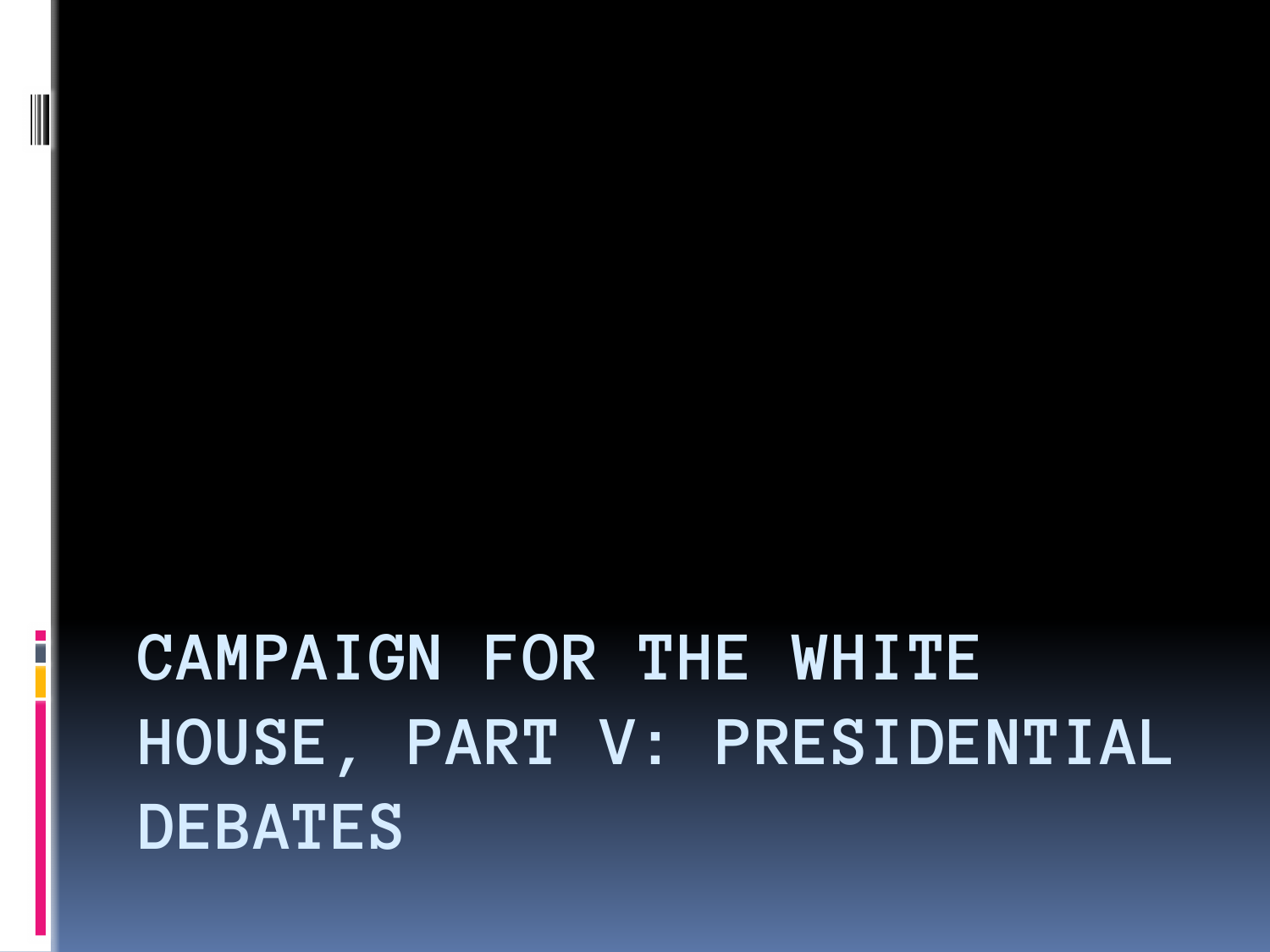

# Campaign for the White House, Part V: Presidential Debates